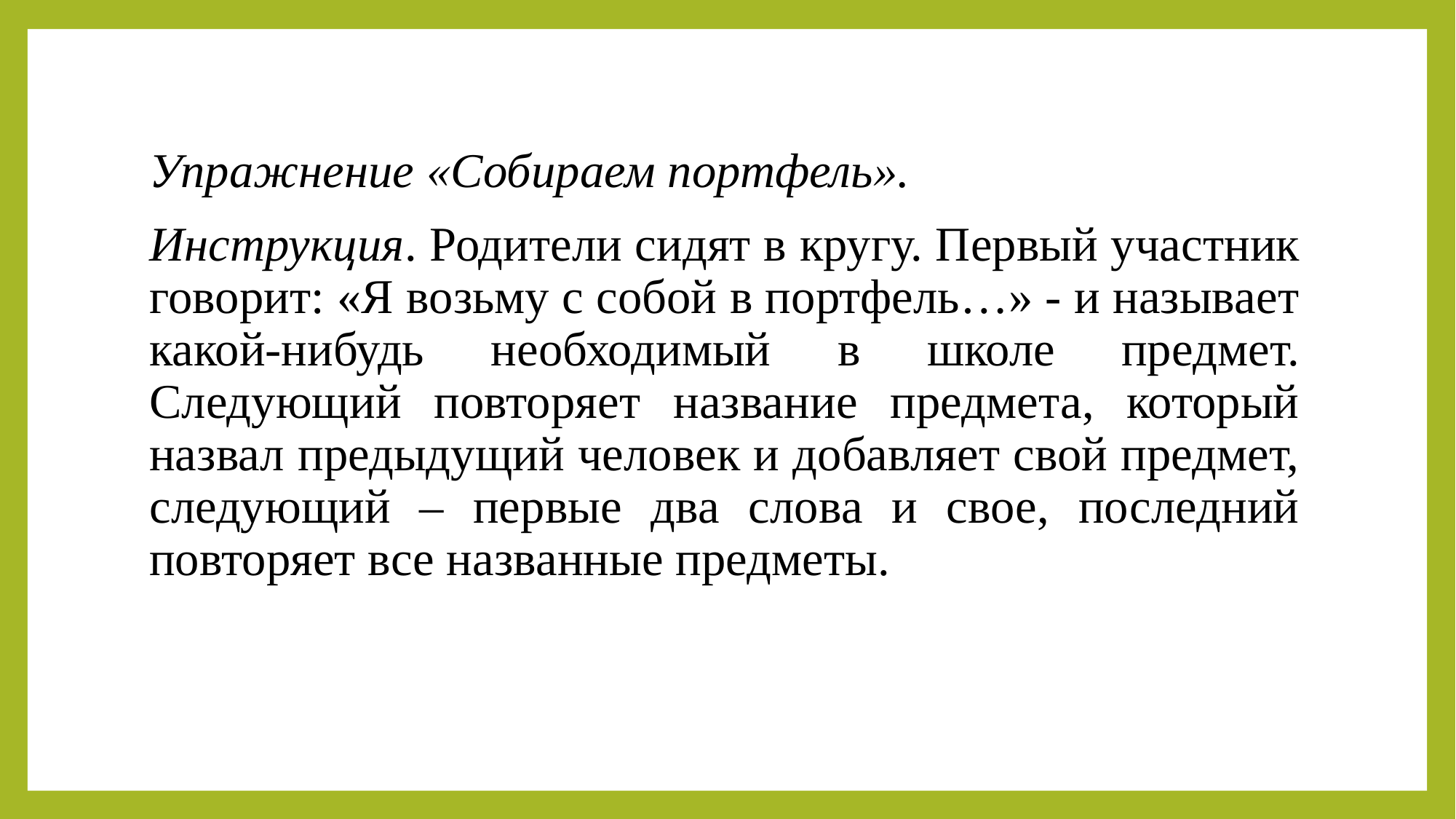

Упражнение «Собираем портфель».
Инструкция. Родители сидят в кругу. Первый участник говорит: «Я возьму с собой в портфель…» - и называет какой-нибудь необходимый в школе предмет. Следующий повторяет название предмета, который назвал предыдущий человек и добавляет свой предмет, следующий – первые два слова и свое, последний повторяет все названные предметы.